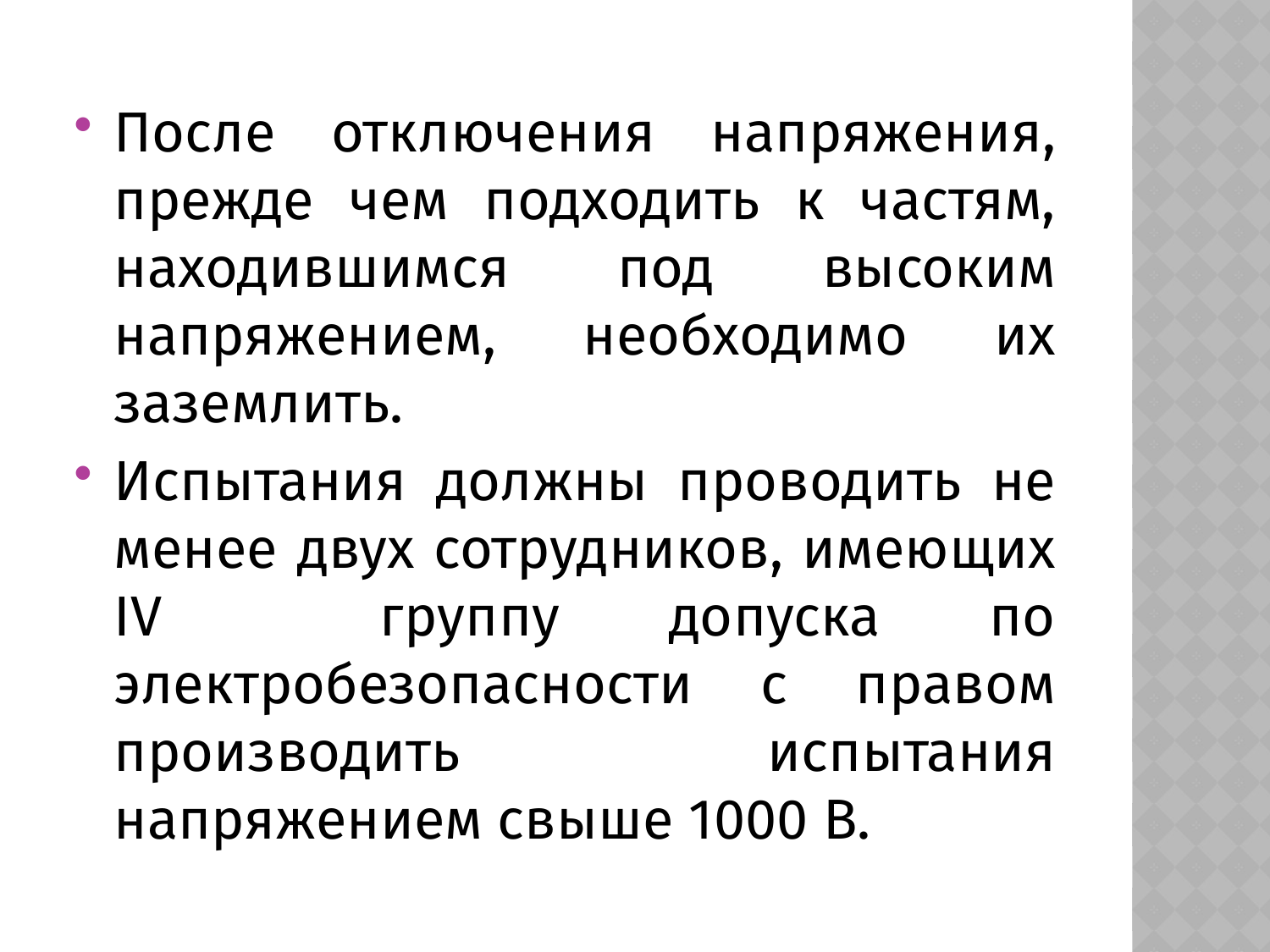

#
После отключения напряжения, прежде чем подходить к частям, находившимся под высоким напряжением, необходимо их заземлить.
Испытания должны проводить не менее двух сотрудников, имеющих IV  группу допуска по электробезопасности с правом производить испытания напряжением свыше 1000 В.